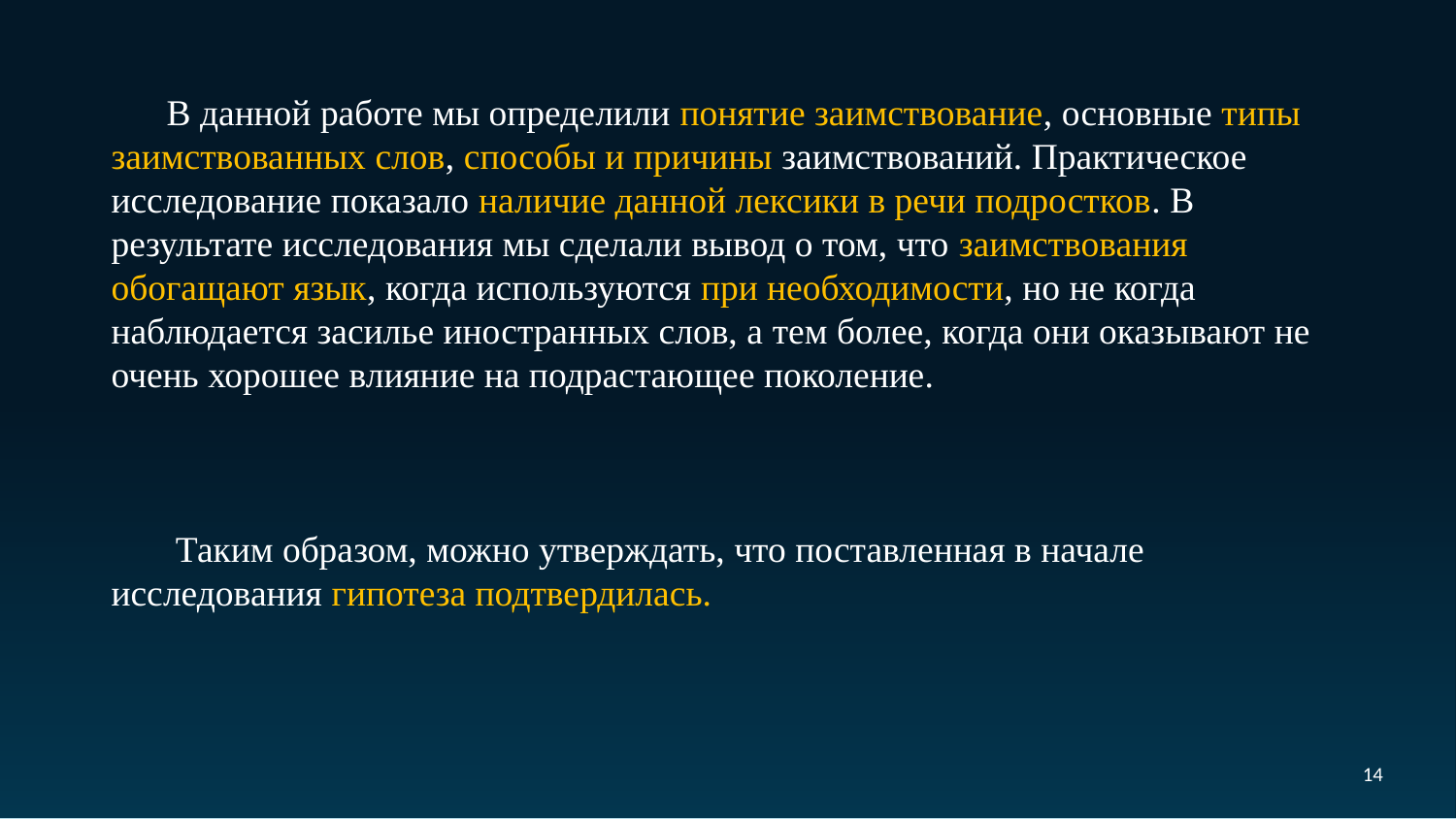

В данной работе мы определили понятие заимствование, основные типы заимствованных слов, способы и причины заимствований. Практическое исследование показало наличие данной лексики в речи подростков. В результате исследования мы сделали вывод о том, что заимствования обогащают язык, когда используются при необходимости, но не когда наблюдается засилье иностранных слов, а тем более, когда они оказывают не очень хорошее влияние на подрастающее поколение.
       Таким образом, можно утверждать, что поставленная в начале исследования гипотеза подтвердилась.

14